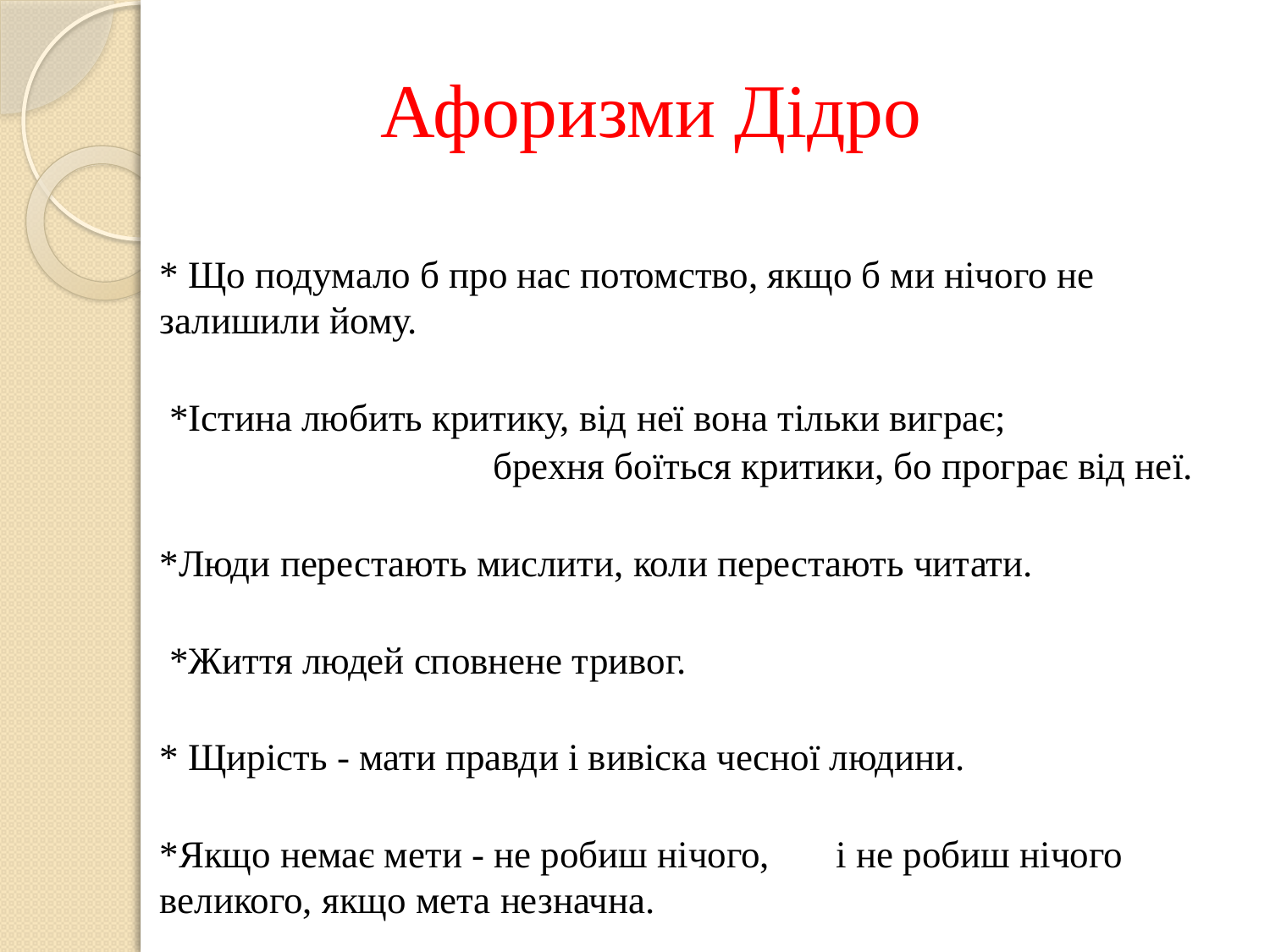

# Афоризми Дідро

* Що подумало б про нас потомство, якщо б ми нічого не залишили йому.

 *Істина любить критику, від неї вона тільки виграє;
                                   брехня боїться критики, бо програє від неї.

*Люди перестають мислити, коли перестають читати.

 *Життя людей сповнене тривог.

* Щирість - мати правди і вивіска чесної людини.

*Якщо немає мети - не робиш нічого,       і не робиш нічого великого, якщо мета незначна.